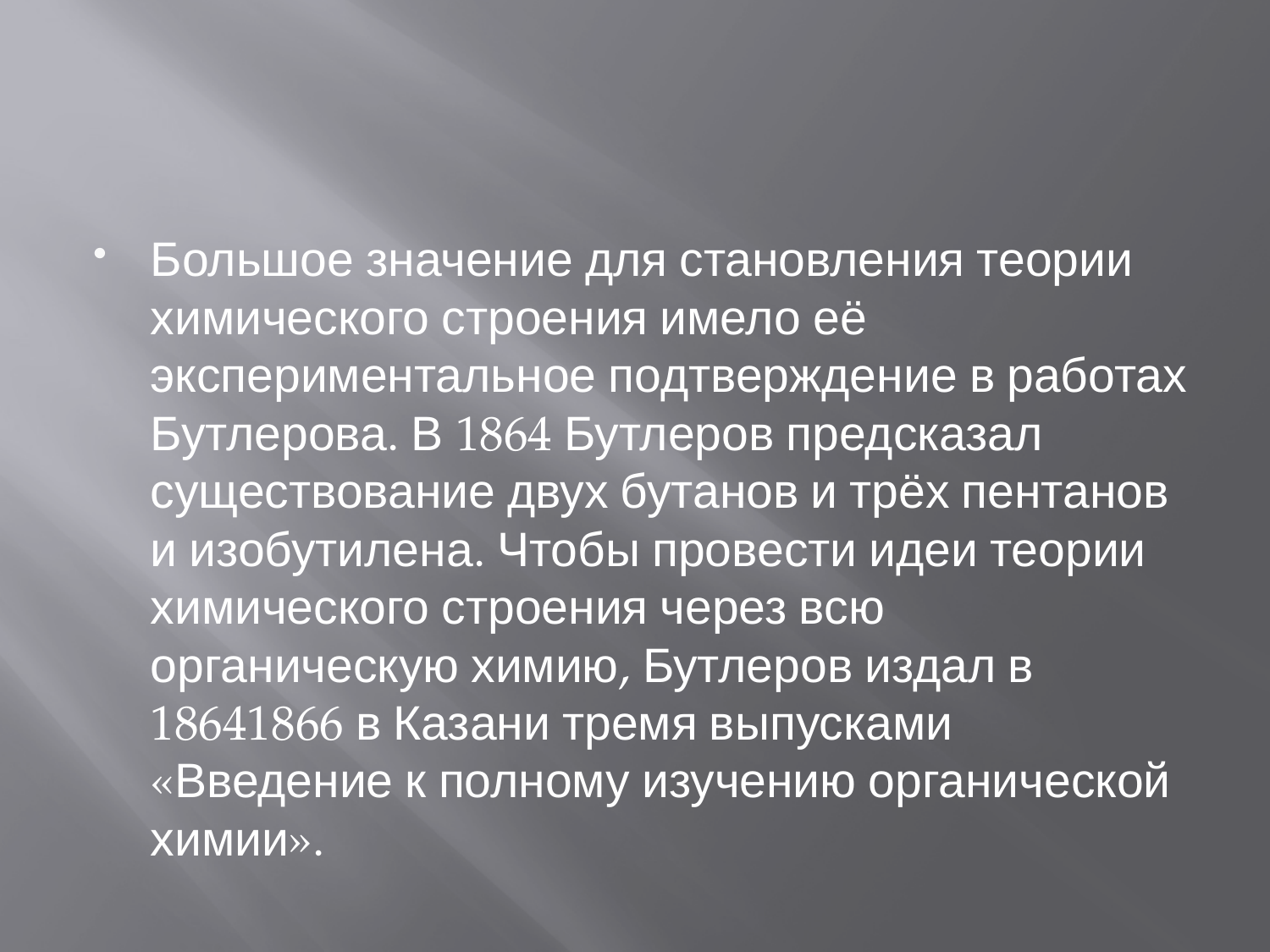

#
Большое значение для становления теории химического строения имело её экспериментальное подтверждение в работах Бутлерова. В 1864 Бутлеров предсказал существование двух бутанов и трёх пентанов и изобутилена. Чтобы провести идеи теории химического строения через всю органическую химию, Бутлеров издал в 18641866 в Казани тремя выпусками «Введение к полному изучению органической химии».